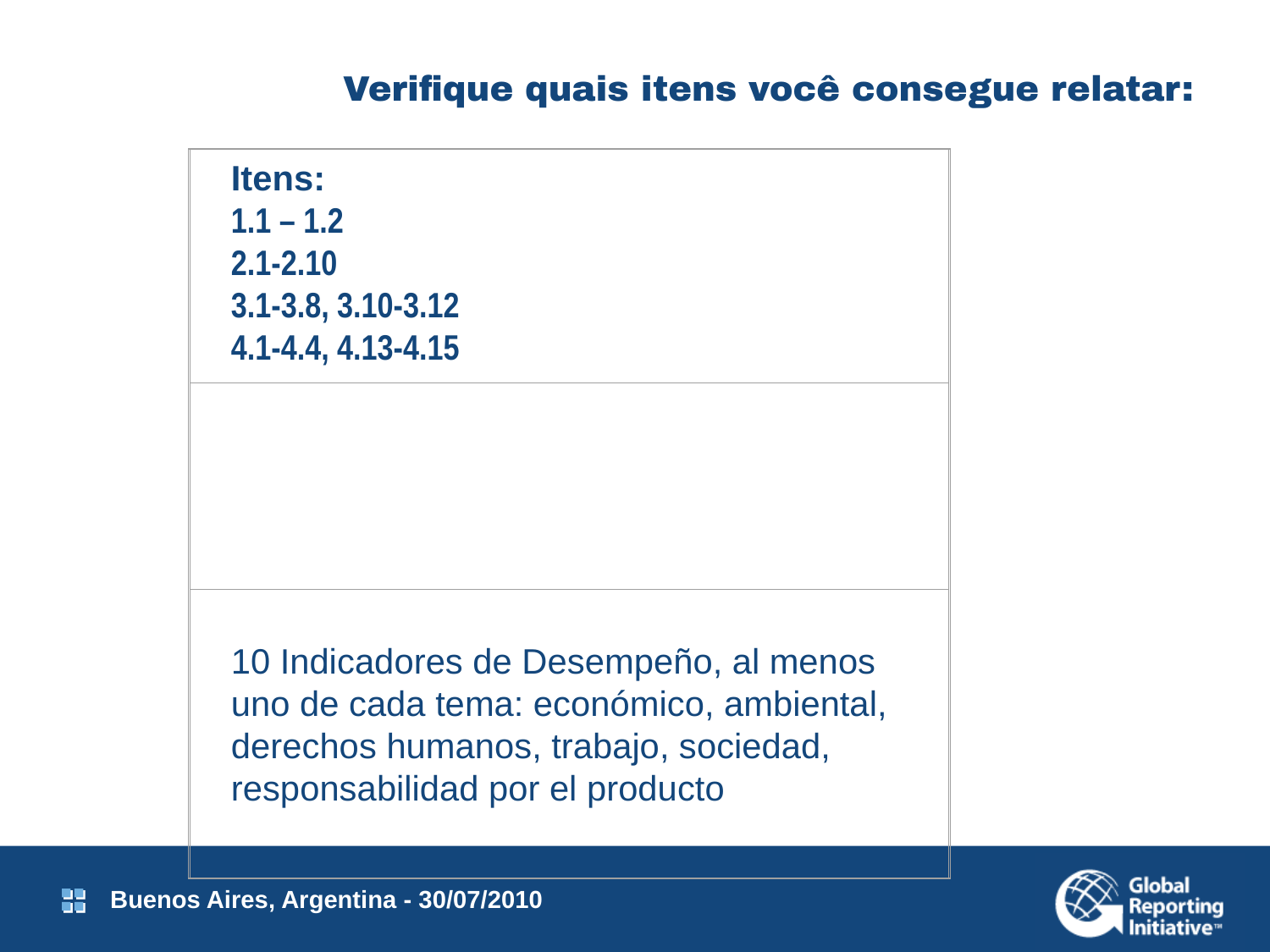

# Verifique quais itens você consegue relatar:

Itens:
1.1 – 1.2
2.1-2.10
3.1-3.8, 3.10-3.12
4.1-4.4, 4.13-4.15

10 Indicadores de Desempeño, al menos uno de cada tema: económico, ambiental, derechos humanos, trabajo, sociedad, responsabilidad por el producto